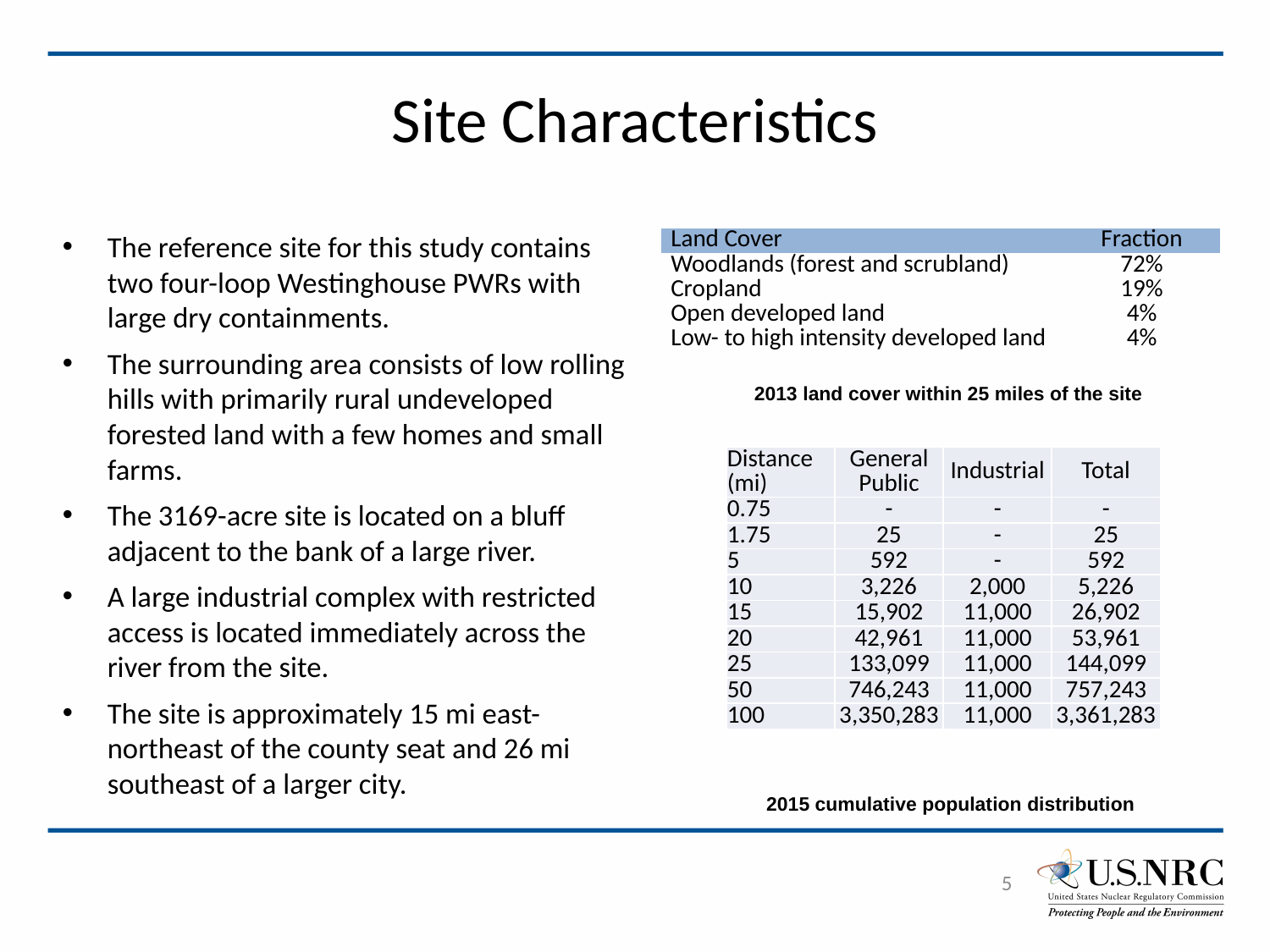

# Site Characteristics
The reference site for this study contains two four-loop Westinghouse PWRs with large dry containments.
The surrounding area consists of low rolling hills with primarily rural undeveloped forested land with a few homes and small farms.
The 3169-acre site is located on a bluff adjacent to the bank of a large river.
A large industrial complex with restricted access is located immediately across the river from the site.
The site is approximately 15 mi east-northeast of the county seat and 26 mi southeast of a larger city.
| Land Cover | Fraction |
| --- | --- |
| Woodlands (forest and scrubland) | 72% |
| Cropland | 19% |
| Open developed land | 4% |
| Low- to high intensity developed land | 4% |
2013 land cover within 25 miles of the site
| Distance (mi) | General Public | Industrial | Total |
| --- | --- | --- | --- |
| 0.75 | - | - | - |
| 1.75 | 25 | - | 25 |
| 5 | 592 | - | 592 |
| 10 | 3,226 | 2,000 | 5,226 |
| 15 | 15,902 | 11,000 | 26,902 |
| 20 | 42,961 | 11,000 | 53,961 |
| 25 | 133,099 | 11,000 | 144,099 |
| 50 | 746,243 | 11,000 | 757,243 |
| 100 | 3,350,283 | 11,000 | 3,361,283 |
2015 cumulative population distribution
5